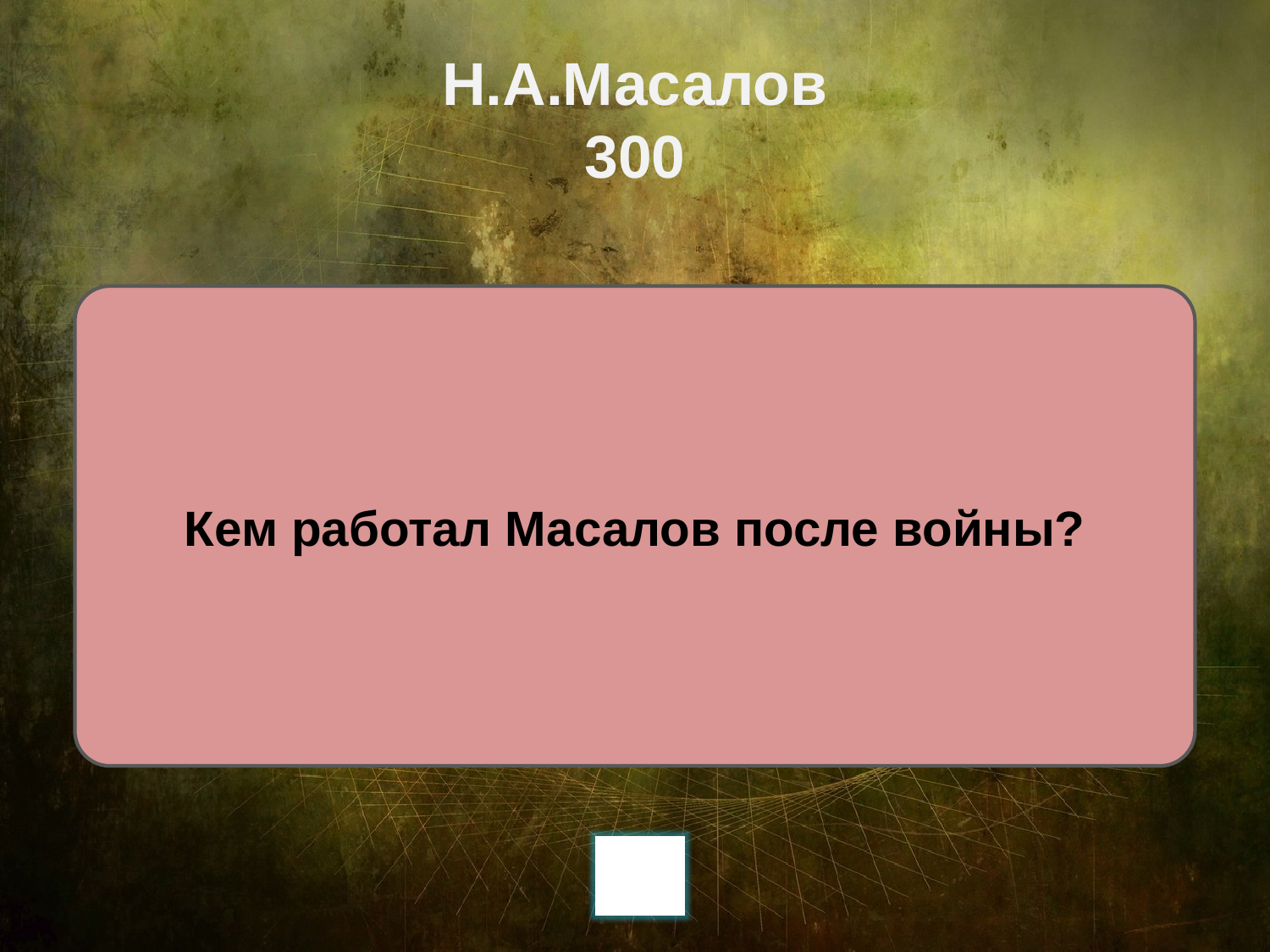

# Н.А.Масалов 300
Кем работал Масалов после войны?